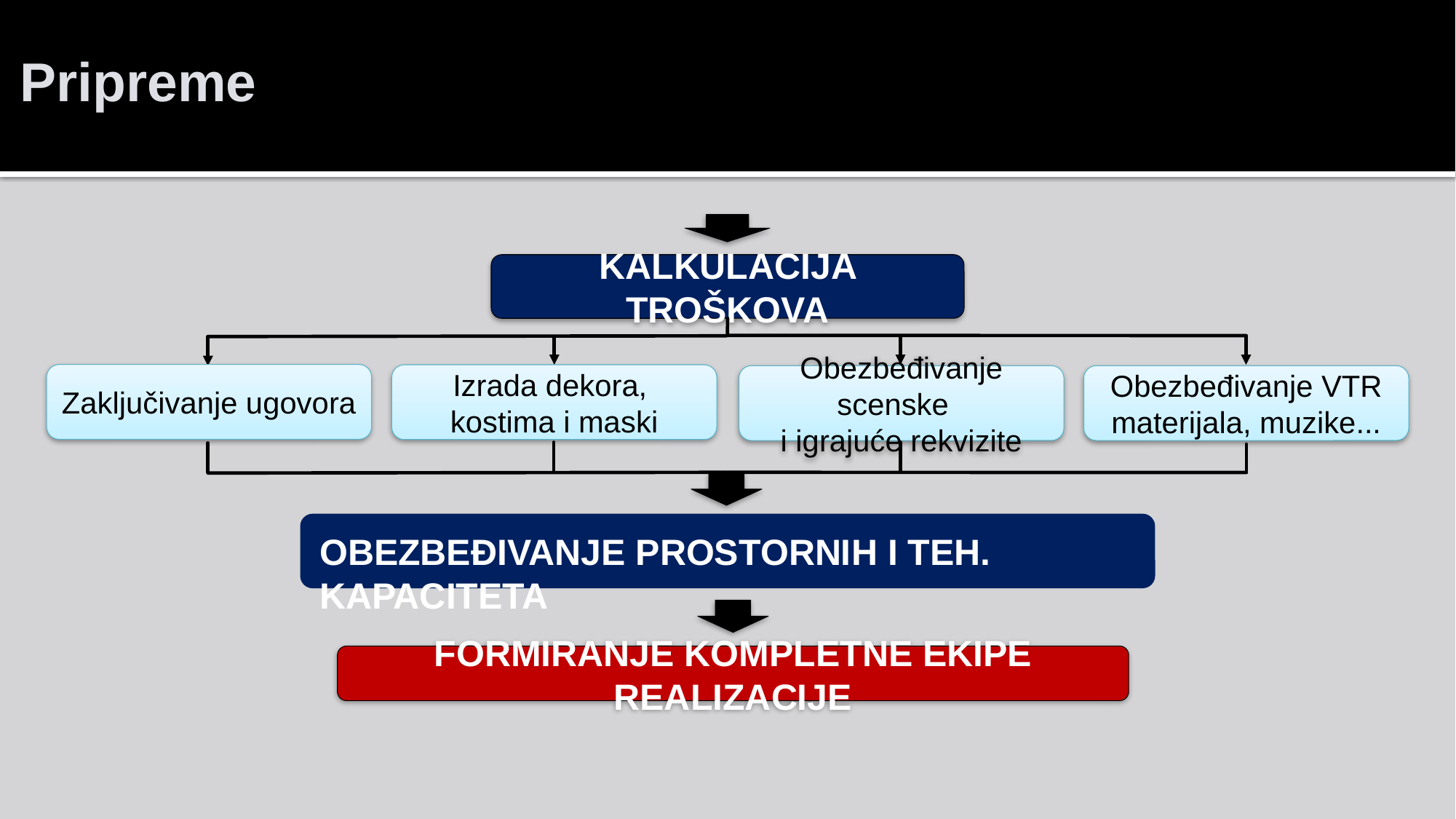

# Pripreme

KALKULACIJA TROŠKOVA
Zaključivanje ugovora
Izrada dekora,
kostima i maski
Obezbeđivanje scenske
i igrajuće rekvizite
Obezbeđivanje VTR materijala, muzike...

OBEZBEĐIVANJE PROSTORNIH I TEH. KAPACITETA

FORMIRANJE KOMPLETNE EKIPE REALIZACIJE